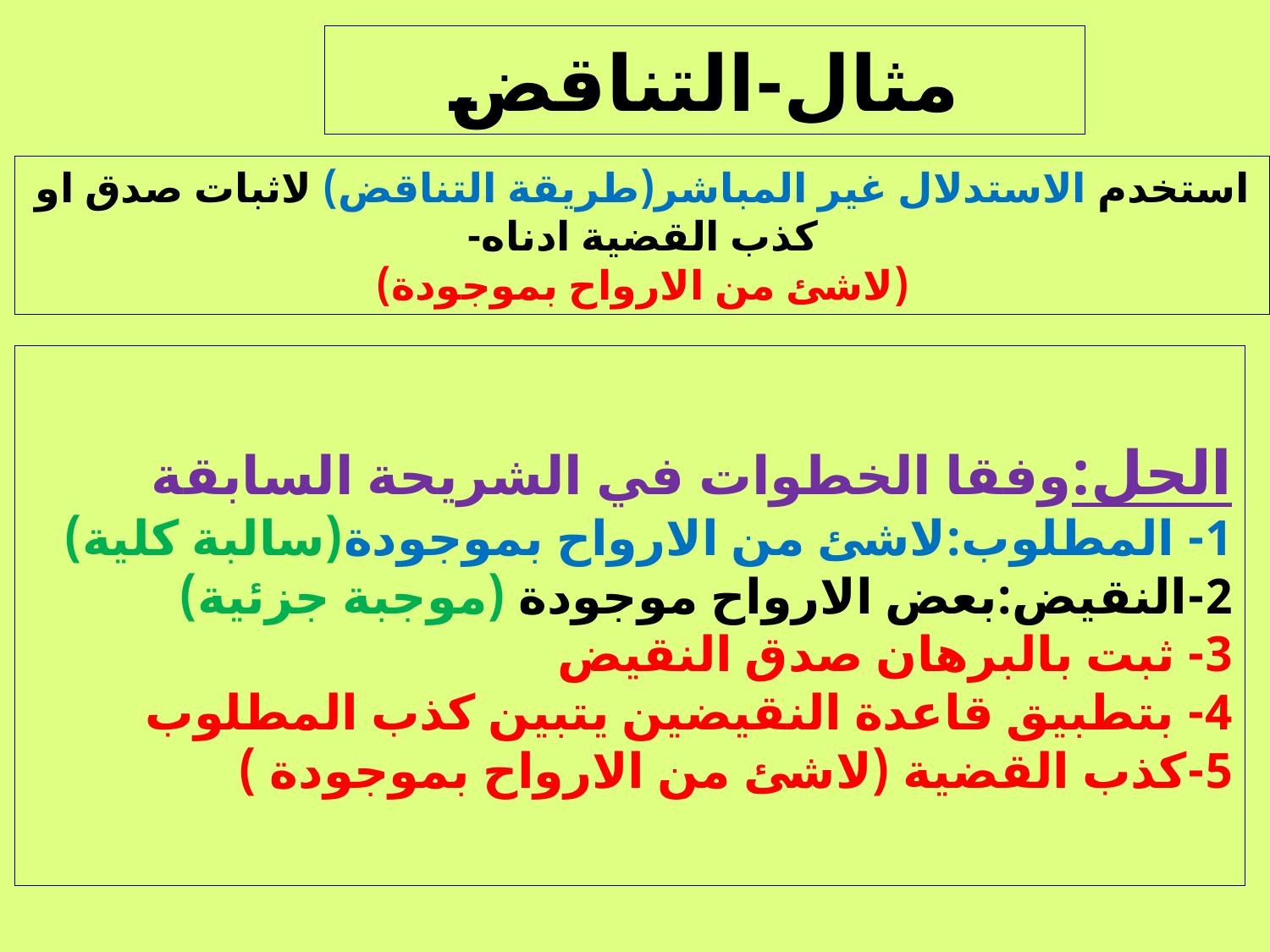

# مثال-التناقض
استخدم الاستدلال غير المباشر(طريقة التناقض) لاثبات صدق او كذب القضية ادناه-
(لاشئ من الارواح بموجودة)
الحل:وفقا الخطوات في الشريحة السابقة
1- المطلوب:لاشئ من الارواح بموجودة(سالبة كلية)
2-النقيض:بعض الارواح موجودة (موجبة جزئية)
3- ثبت بالبرهان صدق النقيض
4- بتطبيق قاعدة النقيضين يتبين كذب المطلوب
5-كذب القضية (لاشئ من الارواح بموجودة )